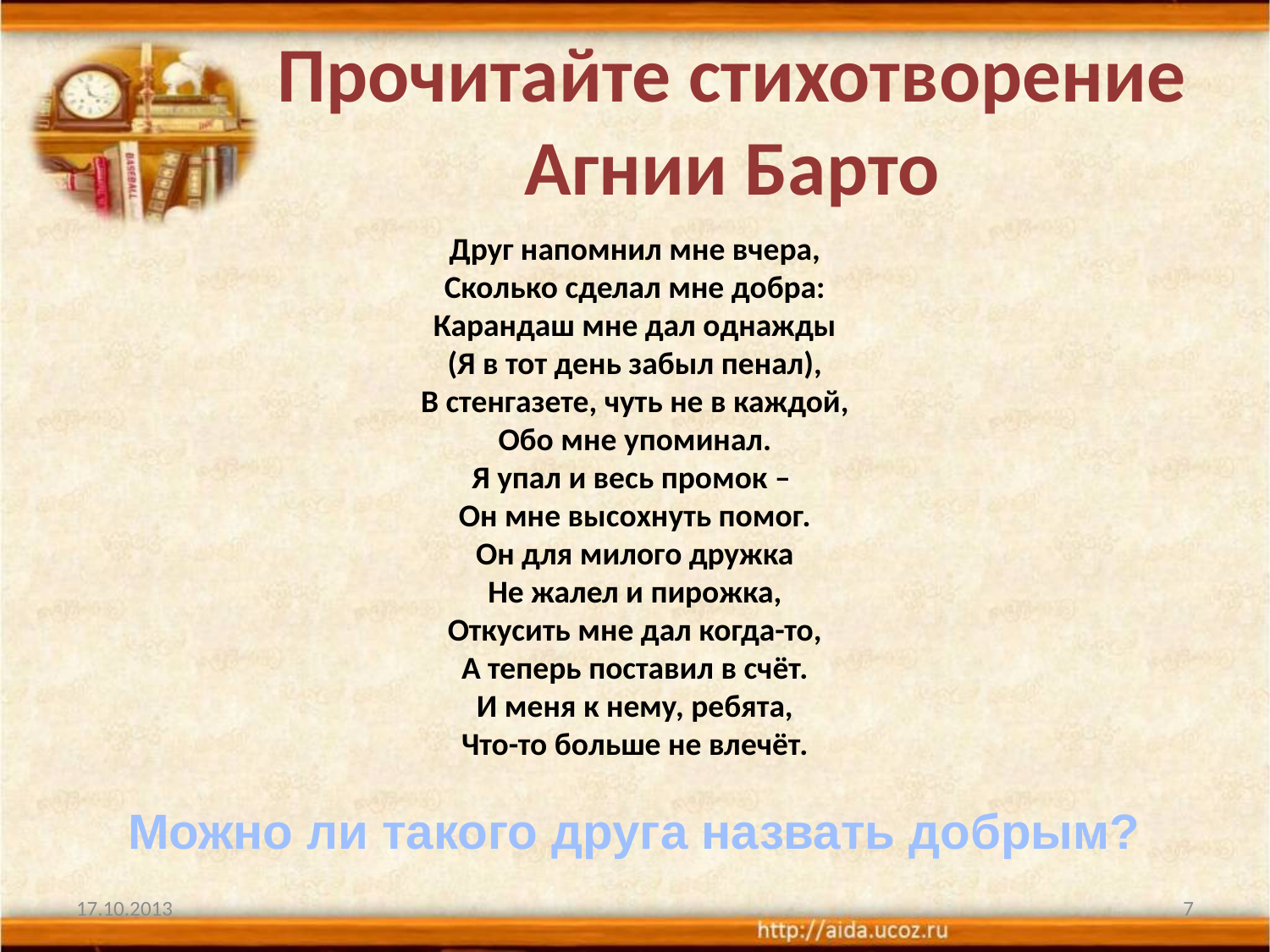

# Прочитайте стихотворение Агнии Барто
Друг напомнил мне вчера,
Сколько сделал мне добра:
Карандаш мне дал однажды
(Я в тот день забыл пенал),
В стенгазете, чуть не в каждой,
Обо мне упоминал.
Я упал и весь промок –
Он мне высохнуть помог.
Он для милого дружка
Не жалел и пирожка,
Откусить мне дал когда-то,
А теперь поставил в счёт.
И меня к нему, ребята,
Что-то больше не влечёт.
Можно ли такого друга назвать добрым?
17.10.2013
7